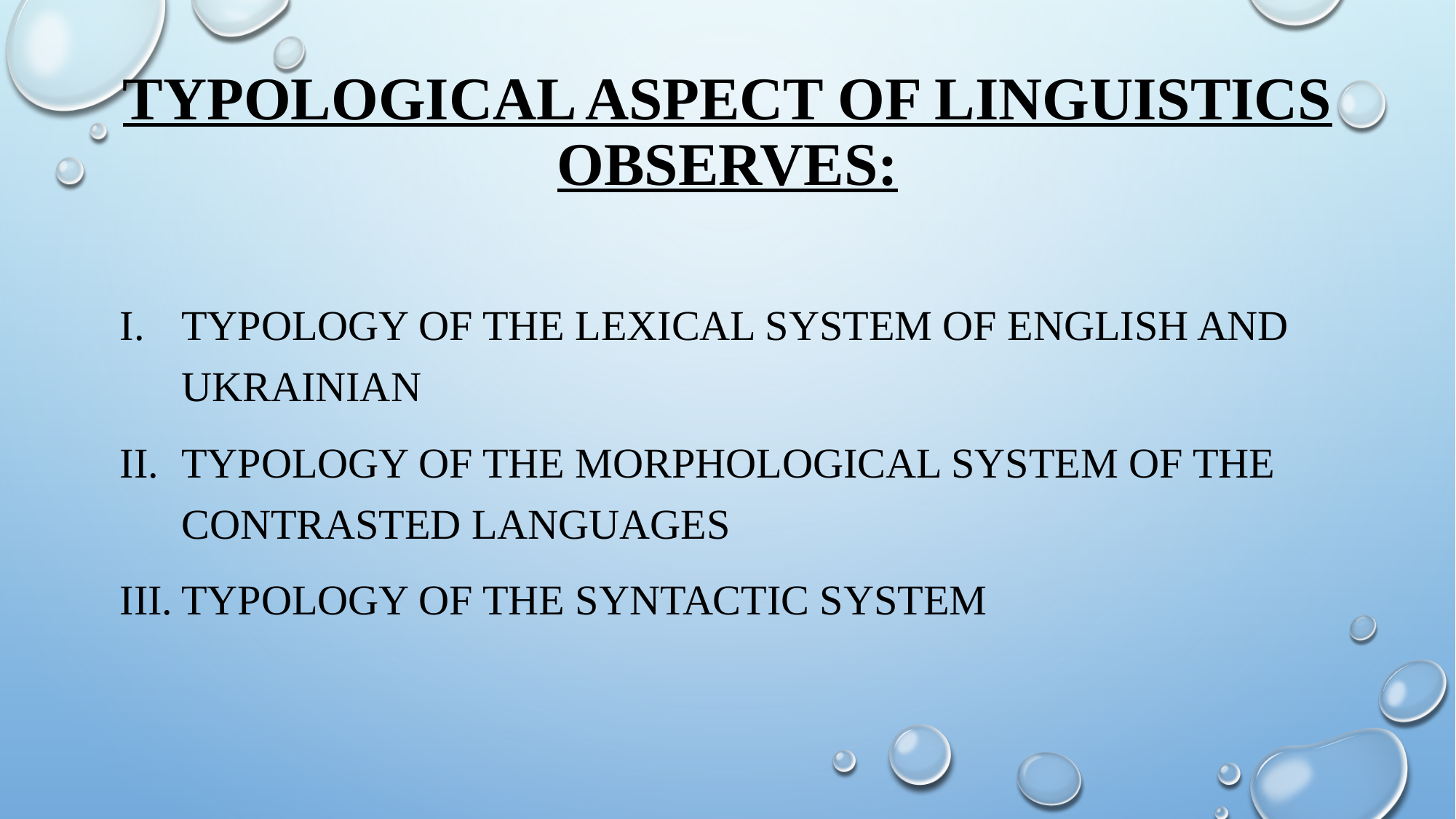

# Typological aspect of Linguistics observes:
Typology of the lexical system of English and Ukrainian
Typology of the morphological system of the contrasted languages
Typology of the syntactic system